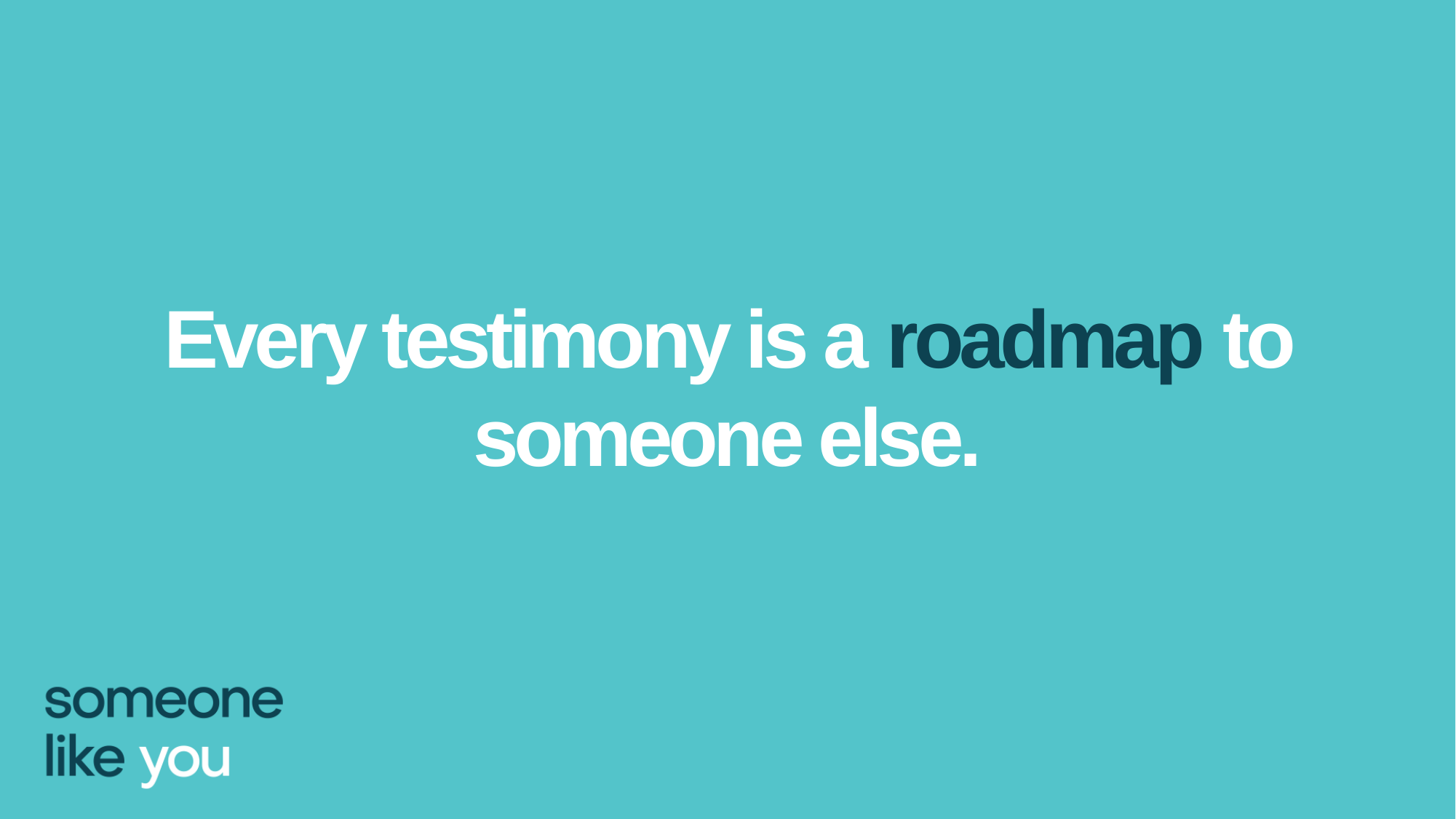

Every testimony is a roadmap to someone else.